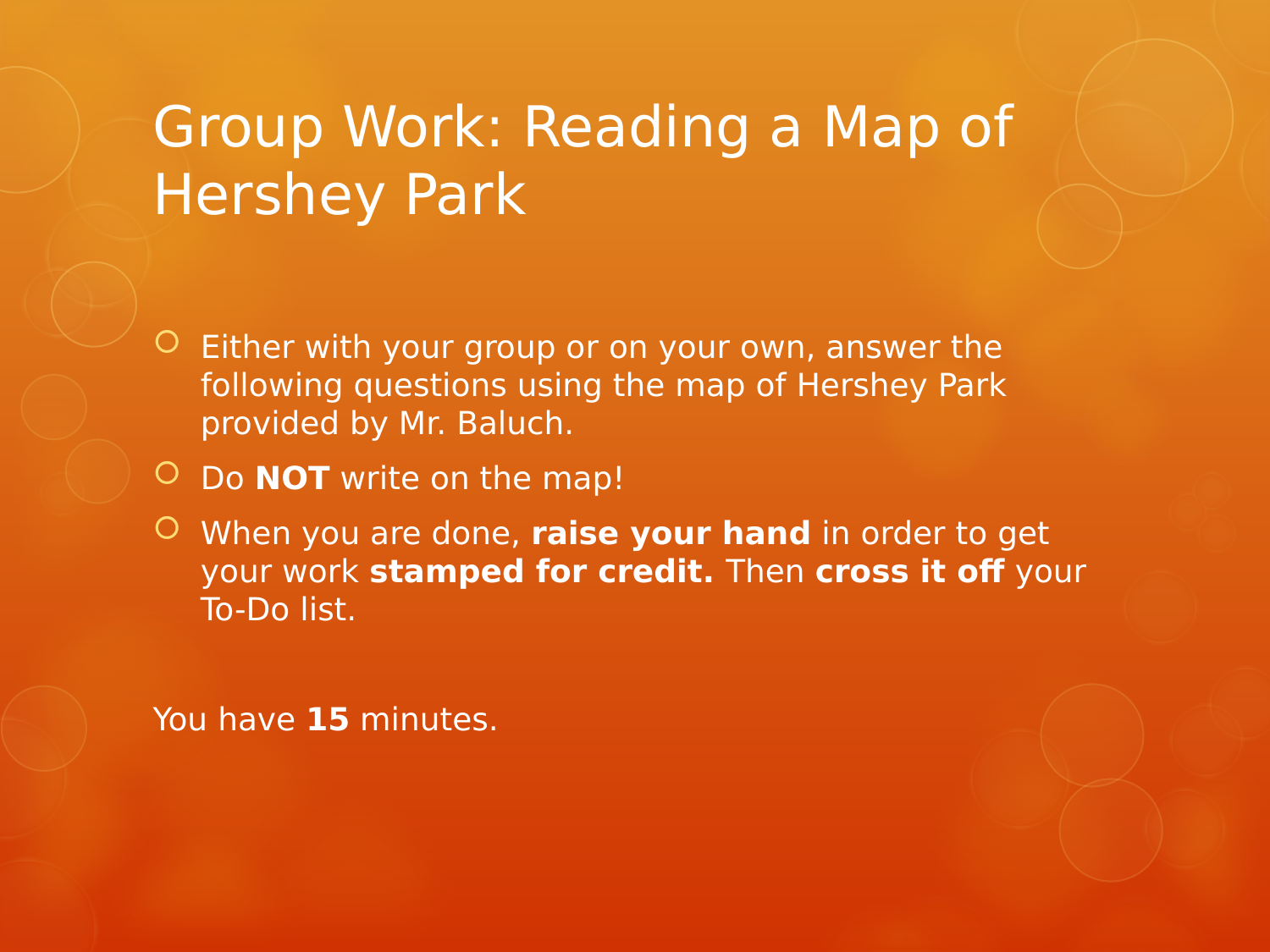

# Group Work: Reading a Map of Hershey Park
Either with your group or on your own, answer the following questions using the map of Hershey Park provided by Mr. Baluch.
Do NOT write on the map!
When you are done, raise your hand in order to get your work stamped for credit. Then cross it off your To-Do list.

You have 15 minutes.